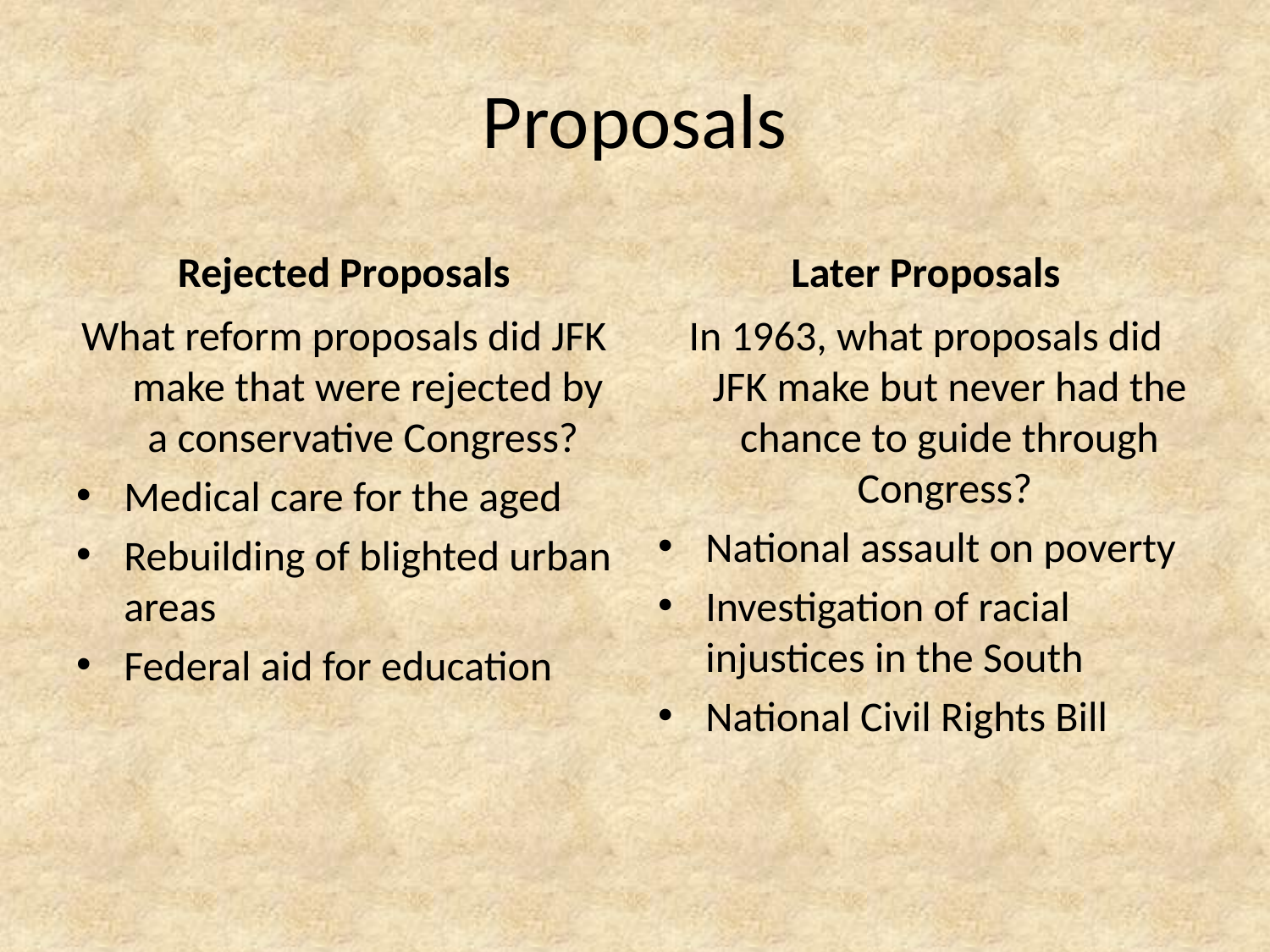

# Proposals
Rejected Proposals
Later Proposals
What reform proposals did JFK make that were rejected by a conservative Congress?
Medical care for the aged
Rebuilding of blighted urban areas
Federal aid for education

In 1963, what proposals did JFK make but never had the chance to guide through Congress?
National assault on poverty
Investigation of racial injustices in the South
National Civil Rights Bill